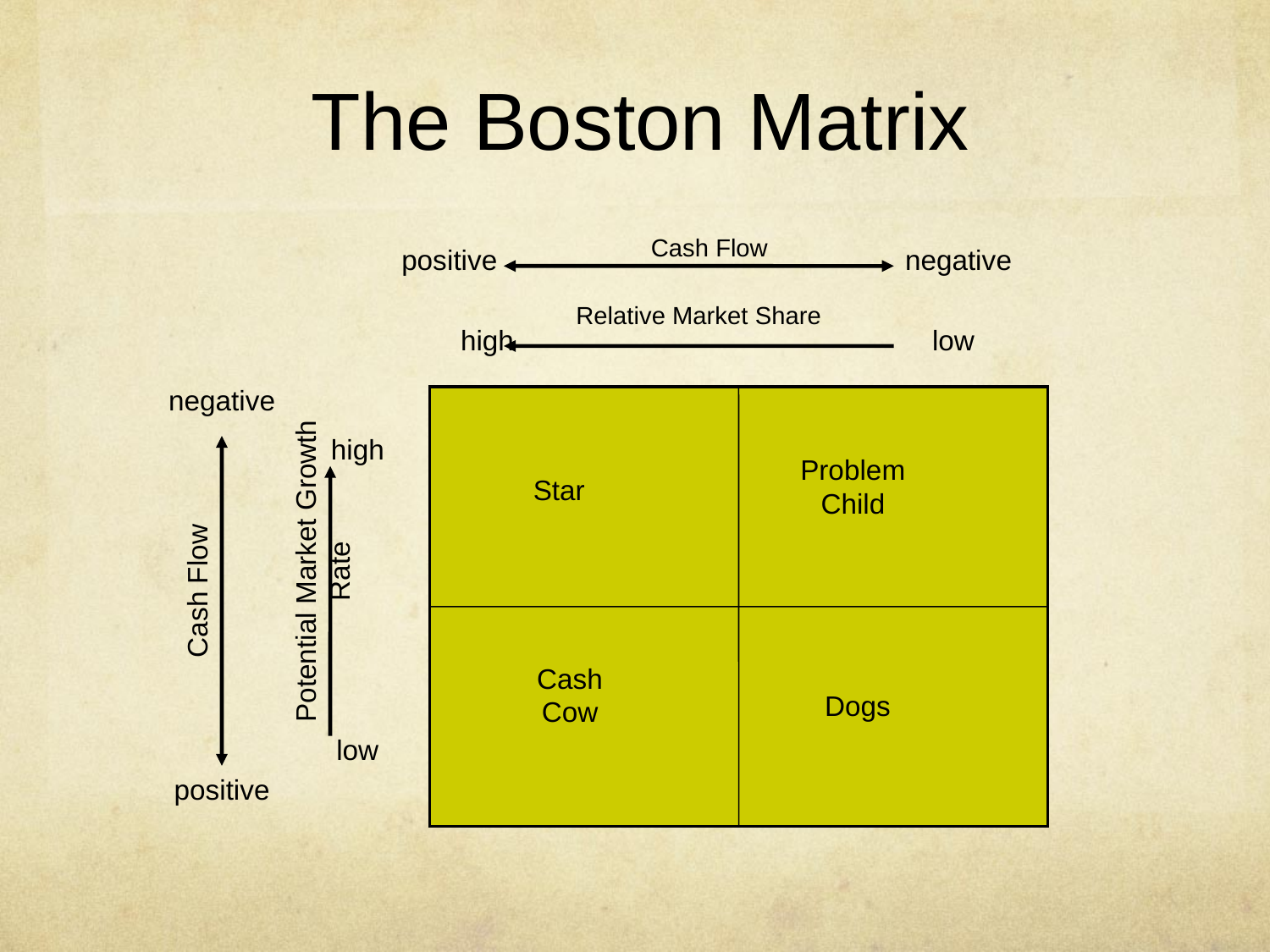

# The Boston Matrix
Cash Flow
positive
negative

Relative Market Share
high
low

negative

high

Problem Child

Star
Potential Market Growth Rate
Cash Flow
Cash Cow
Dogs
low
positive